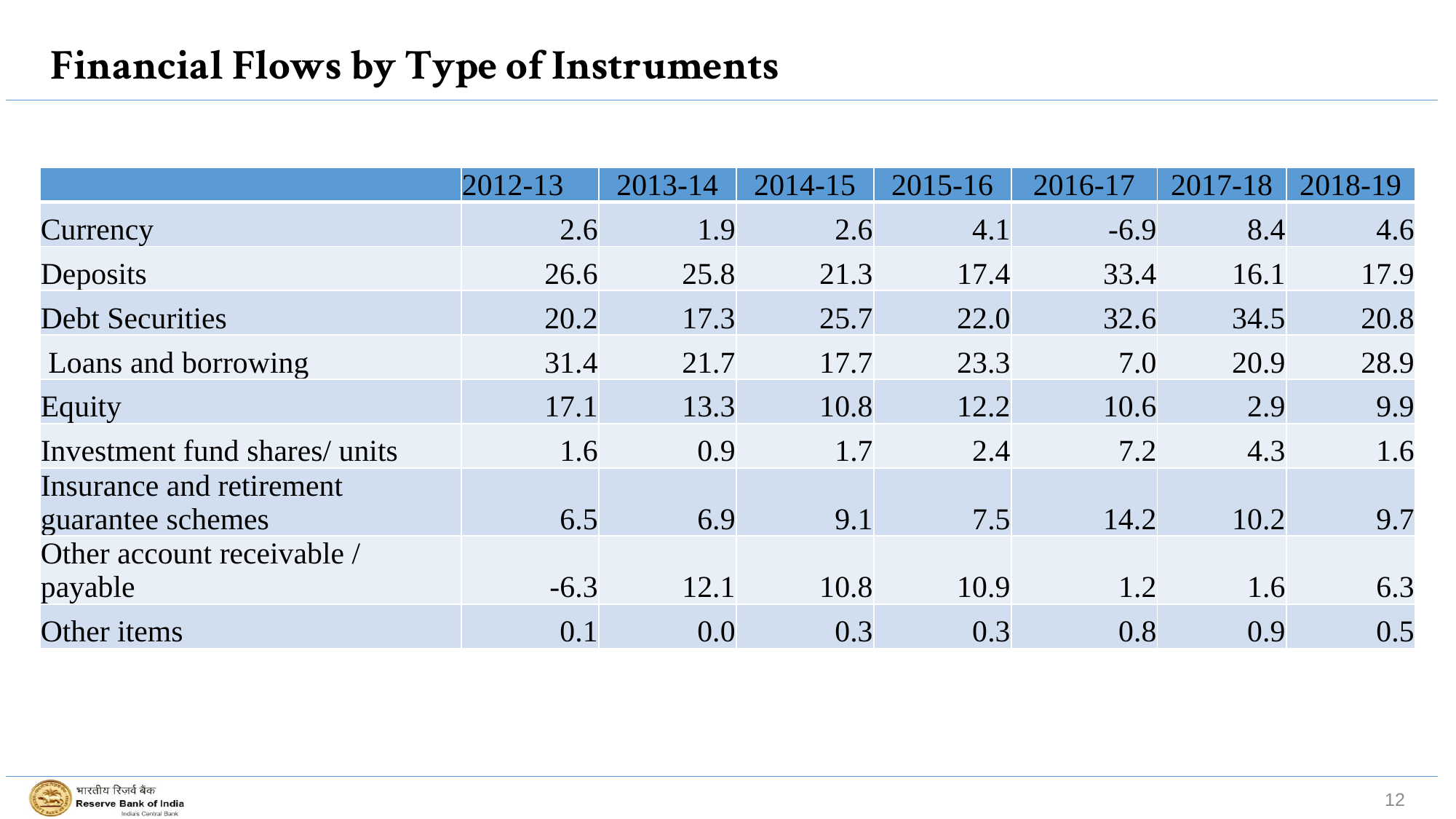

# Financial Flows by Type of Instruments
|  | 2012-13 | 2013-14 | 2014-15 | 2015-16 | 2016-17 | 2017-18 | 2018-19 |
| --- | --- | --- | --- | --- | --- | --- | --- |
| Currency | 2.6 | 1.9 | 2.6 | 4.1 | -6.9 | 8.4 | 4.6 |
| Deposits | 26.6 | 25.8 | 21.3 | 17.4 | 33.4 | 16.1 | 17.9 |
| Debt Securities | 20.2 | 17.3 | 25.7 | 22.0 | 32.6 | 34.5 | 20.8 |
| Loans and borrowing | 31.4 | 21.7 | 17.7 | 23.3 | 7.0 | 20.9 | 28.9 |
| Equity | 17.1 | 13.3 | 10.8 | 12.2 | 10.6 | 2.9 | 9.9 |
| Investment fund shares/ units | 1.6 | 0.9 | 1.7 | 2.4 | 7.2 | 4.3 | 1.6 |
| Insurance and retirement guarantee schemes | 6.5 | 6.9 | 9.1 | 7.5 | 14.2 | 10.2 | 9.7 |
| Other account receivable / payable | -6.3 | 12.1 | 10.8 | 10.9 | 1.2 | 1.6 | 6.3 |
| Other items | 0.1 | 0.0 | 0.3 | 0.3 | 0.8 | 0.9 | 0.5 |
12